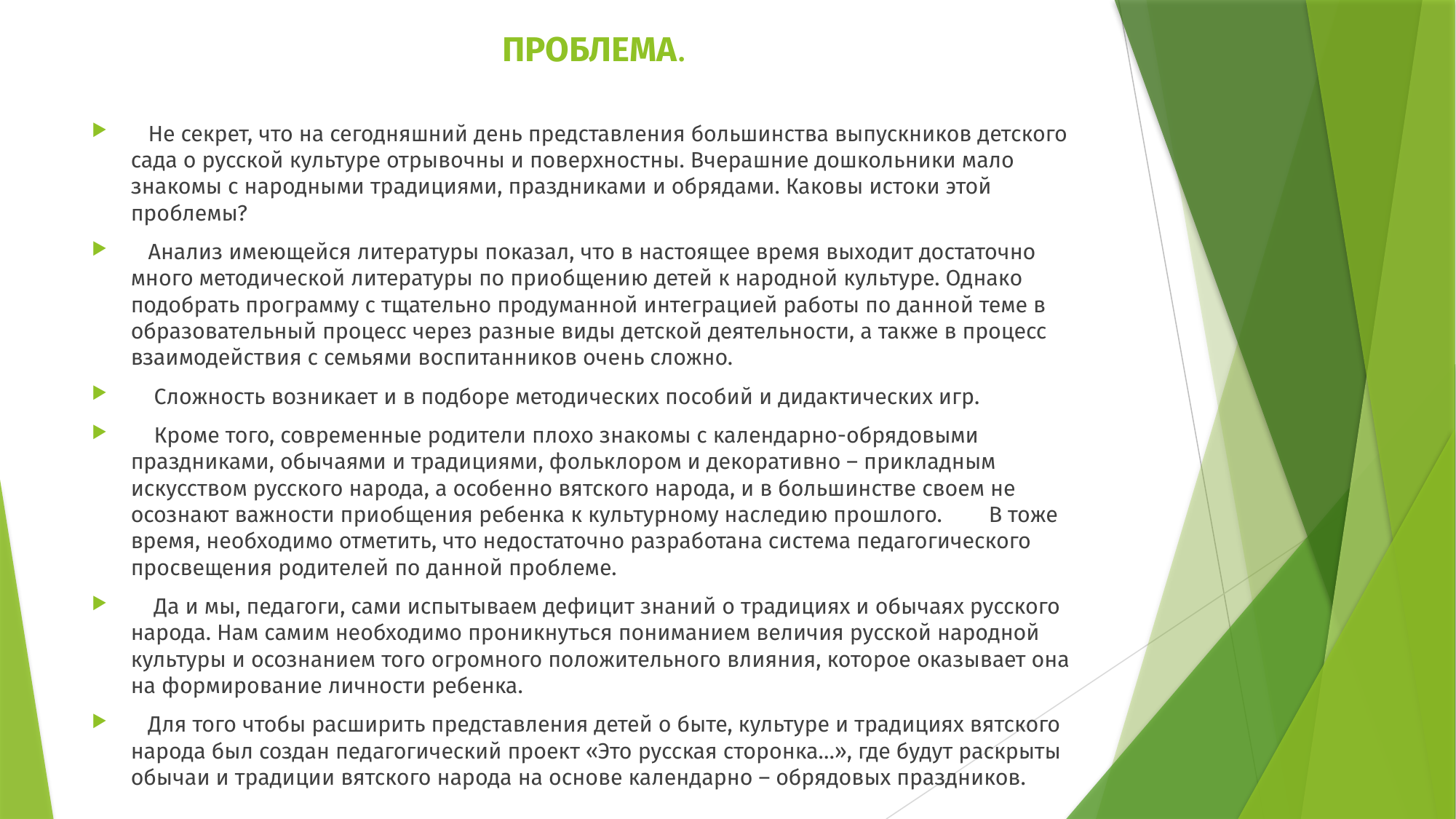

ПРОБЛЕМА.

   Не секрет, что на сегодняшний день представления большинства выпускников детского сада о русской культуре отрывочны и поверхностны. Вчерашние дошкольники мало знакомы с народными традициями, праздниками и обрядами. Каковы истоки этой проблемы?
   Анализ имеющейся литературы показал, что в настоящее время выходит достаточно много методической литературы по приобщению детей к народной культуре. Однако подобрать программу с тщательно продуманной интеграцией работы по данной теме в образовательный процесс через разные виды детской деятельности, а также в процесс взаимодействия с семьями воспитанников очень сложно.
    Сложность возникает и в подборе методических пособий и дидактических игр.
    Кроме того, современные родители плохо знакомы с календарно-обрядовыми праздниками, обычаями и традициями, фольклором и декоративно – прикладным искусством русского народа, а особенно вятского народа, и в большинстве своем не осознают важности приобщения ребенка к культурному наследию прошлого.        В тоже время, необходимо отметить, что недостаточно разработана система педагогического просвещения родителей по данной проблеме.
    Да и мы, педагоги, сами испытываем дефицит знаний о традициях и обычаях русского народа. Нам самим необходимо проникнуться пониманием величия русской народной культуры и осознанием того огромного положительного влияния, которое оказывает она на формирование личности ребенка.
   Для того чтобы расширить представления детей о быте, культуре и традициях вятского народа был создан педагогический проект «Это русская сторонка…», где будут раскрыты обычаи и традиции вятского народа на основе календарно – обрядовых праздников.